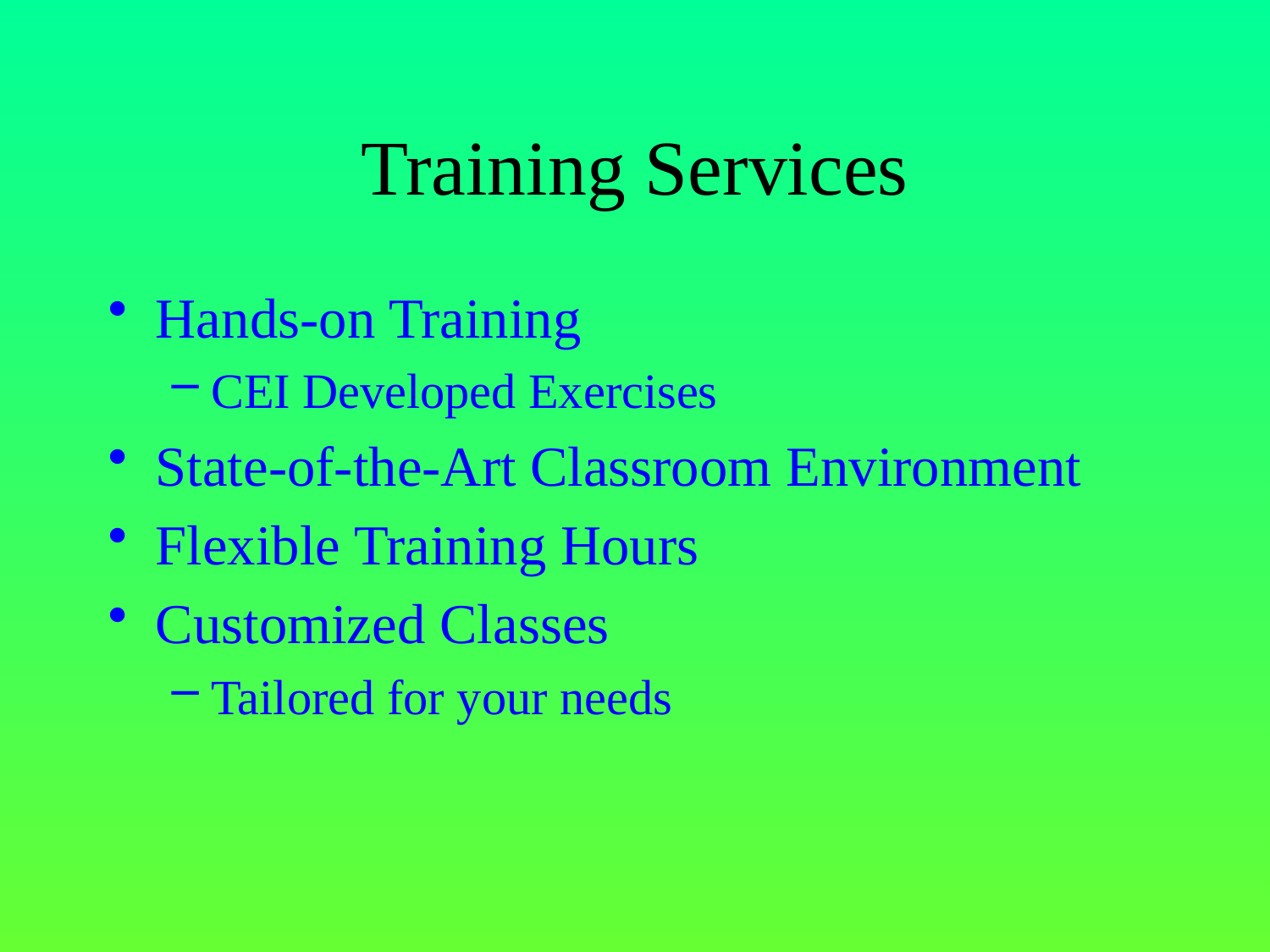

# Training Services
Hands-on Training
CEI Developed Exercises
State-of-the-Art Classroom Environment
Flexible Training Hours
Customized Classes
Tailored for your needs